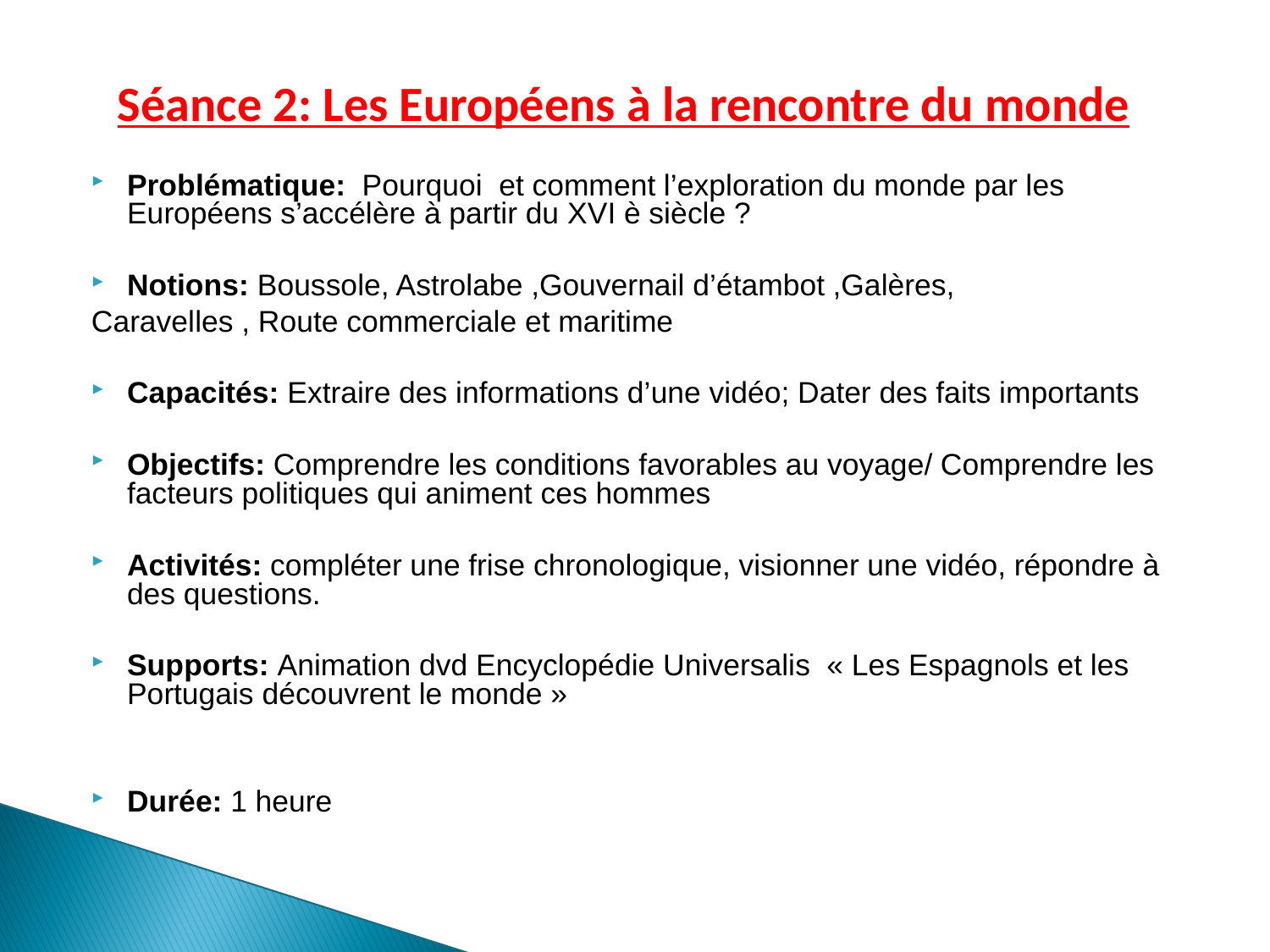

Séance 2: Les Européens à la rencontre du monde
Problématique:  Pourquoi  et comment l’exploration du monde par les  Européens s’accélère à partir du XVI è siècle ?

Notions: Boussole, Astrolabe ,Gouvernail d’étambot ,Galères,
Caravelles , Route commerciale et maritime

Capacités: Extraire des informations d’une vidéo; Dater des faits importants

Objectifs: Comprendre les conditions favorables au voyage/ Comprendre les facteurs politiques qui animent ces hommes

Activités: compléter une frise chronologique, visionner une vidéo, répondre à des questions.

Supports: Animation dvd Encyclopédie Universalis  « Les Espagnols et les Portugais découvrent le monde »

Durée: 1 heure